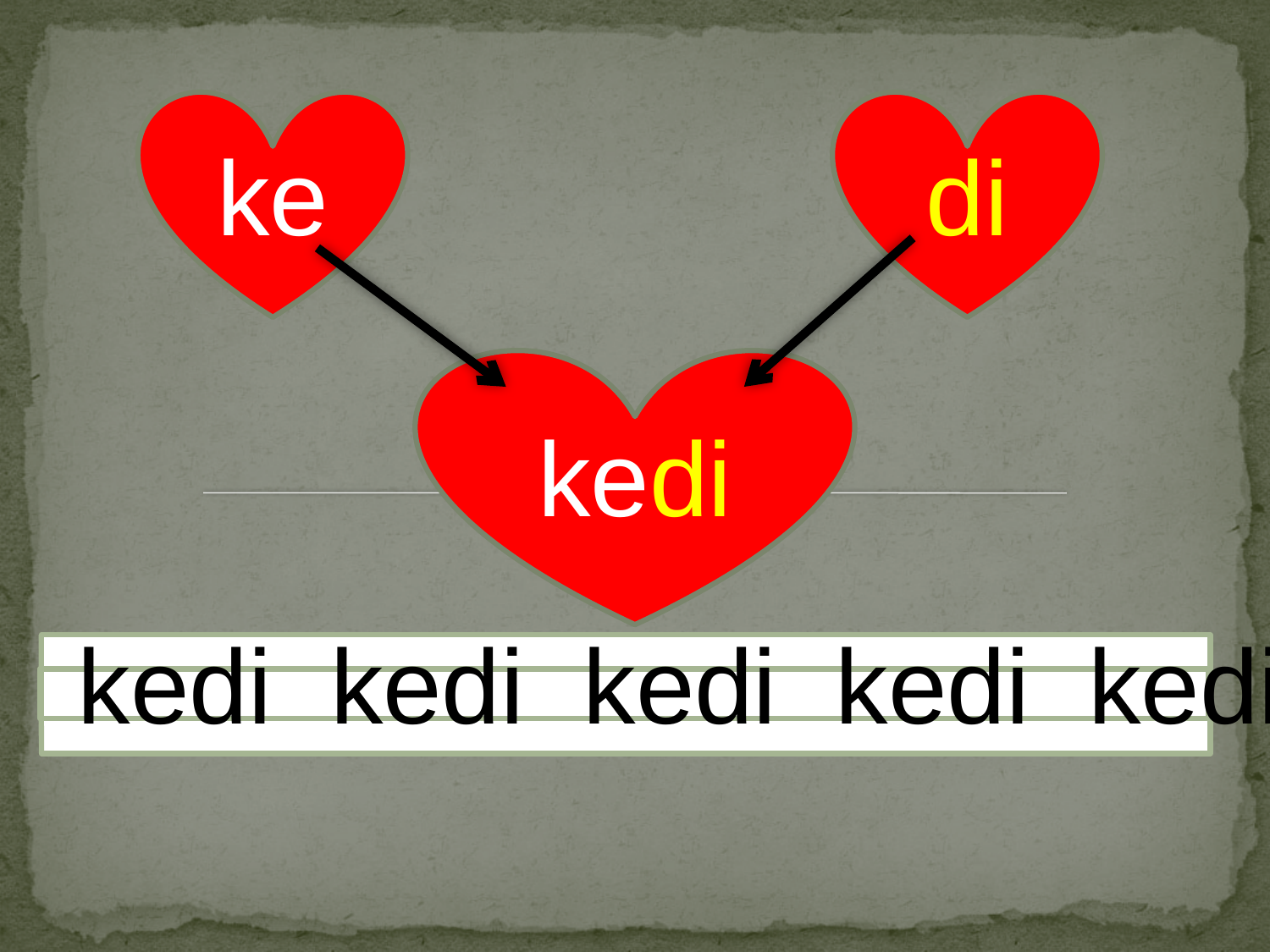

ke
di

kedi

  kedi  kedi  kedi  kedi  kedi